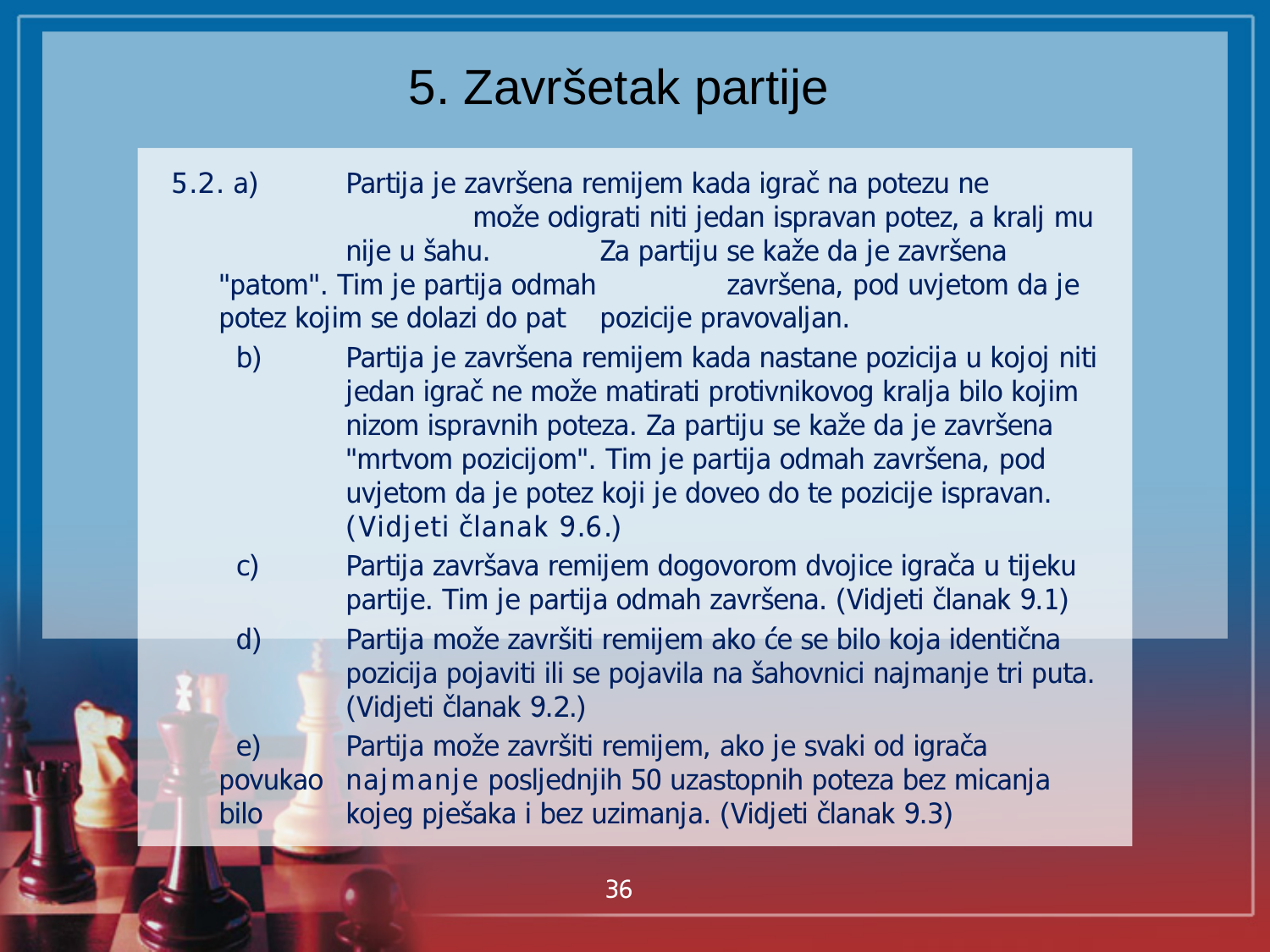

# 5. Završetak partije
5.2. a)	Partija je završena remijem kada igrač na potezu ne 		može odigrati niti jedan ispravan potez, a kralj mu 	nije u šahu. 	Za partiju se kaže da je završena "patom". Tim je partija odmah 	završena, pod uvjetom da je potez kojim se dolazi do pat 	pozicije pravovaljan.
	  b)	Partija je završena remijem kada nastane pozicija u kojoj niti 	jedan igrač ne može matirati protivnikovog kralja bilo kojim 	nizom ispravnih poteza. Za partiju se kaže da je završena 	"mrtvom pozicijom". Tim je partija odmah završena, pod 	uvjetom da je potez koji je doveo do te pozicije ispravan. 	(Vidjeti članak 9.6.)
	  c)	Partija završava remijem dogovorom dvojice igrača u tijeku 	partije. Tim je partija odmah završena. (Vidjeti članak 9.1)
	  d)	Partija može završiti remijem ako će se bilo koja identična 	pozicija pojaviti ili se pojavila na šahovnici najmanje tri puta. 	(Vidjeti članak 9.2.)
	  e)	Partija može završiti remijem, ako je svaki od igrača povukao 	najmanje posljednjih 50 uzastopnih poteza bez micanja bilo 	kojeg pješaka i bez uzimanja. (Vidjeti članak 9.3)
36